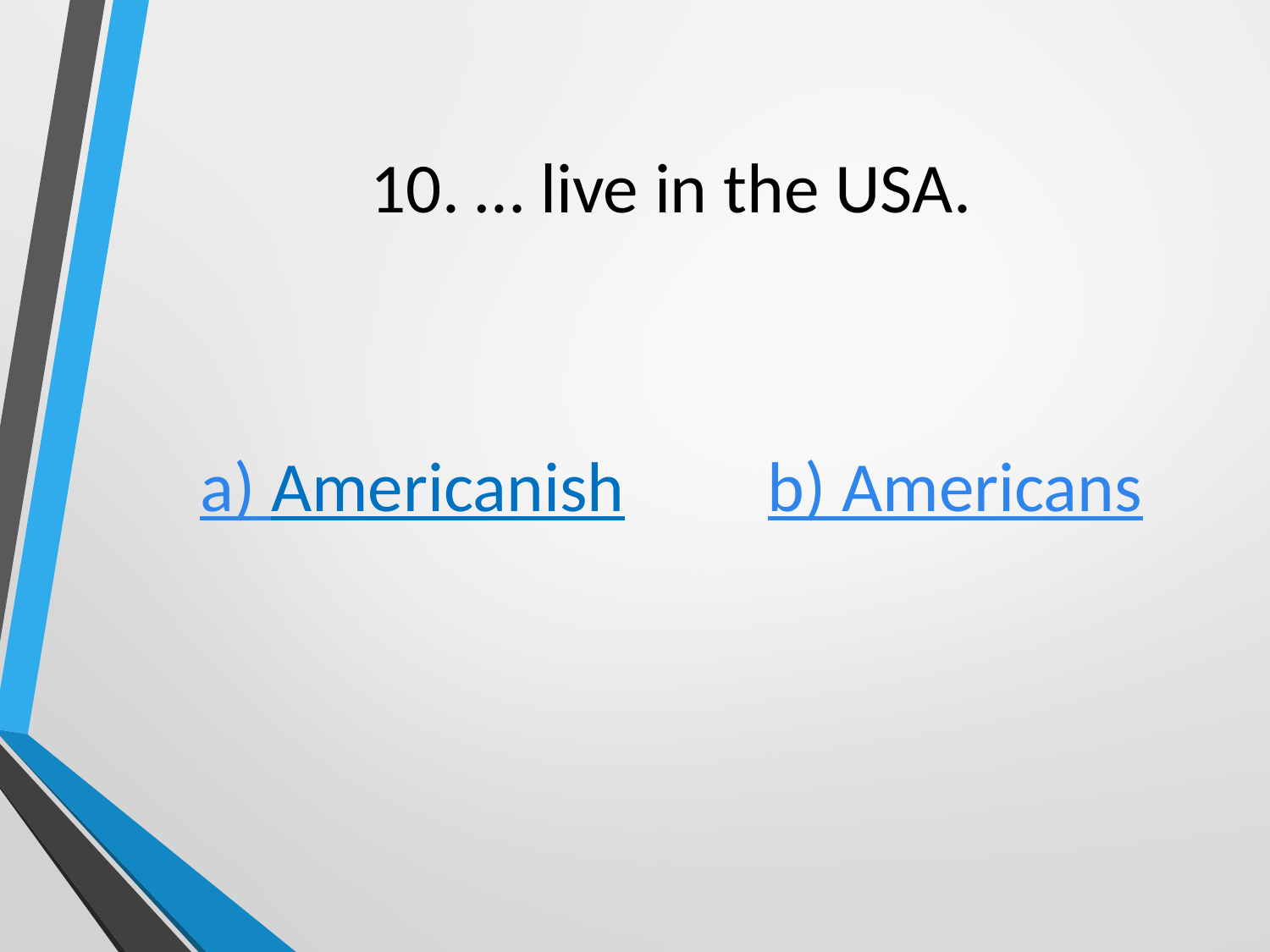

# 10. … live in the USA.
a) Americanish         b) Americans